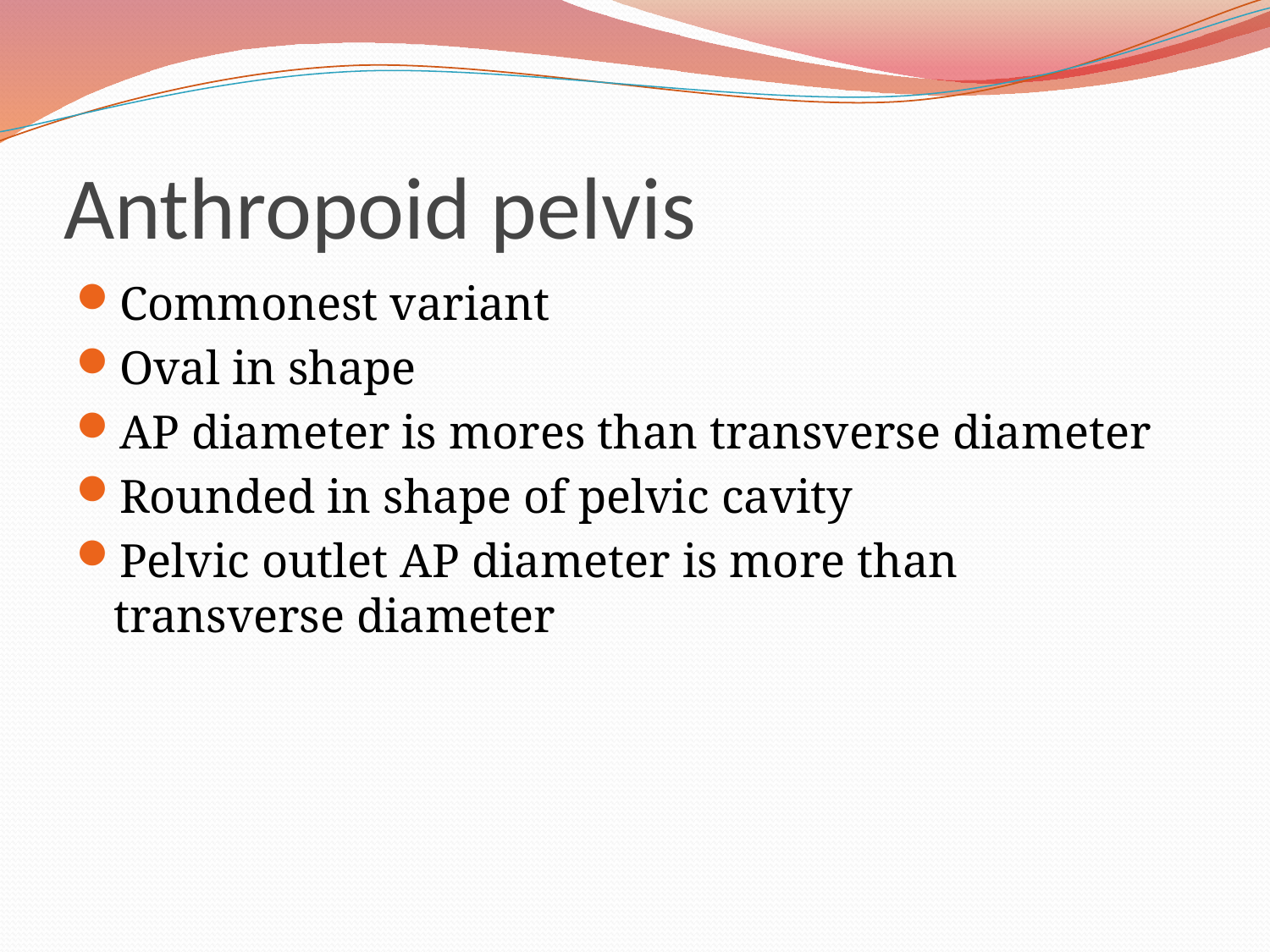

# Anthropoid pelvis
Commonest variant
Oval in shape
AP diameter is mores than transverse diameter
Rounded in shape of pelvic cavity
Pelvic outlet AP diameter is more than transverse diameter